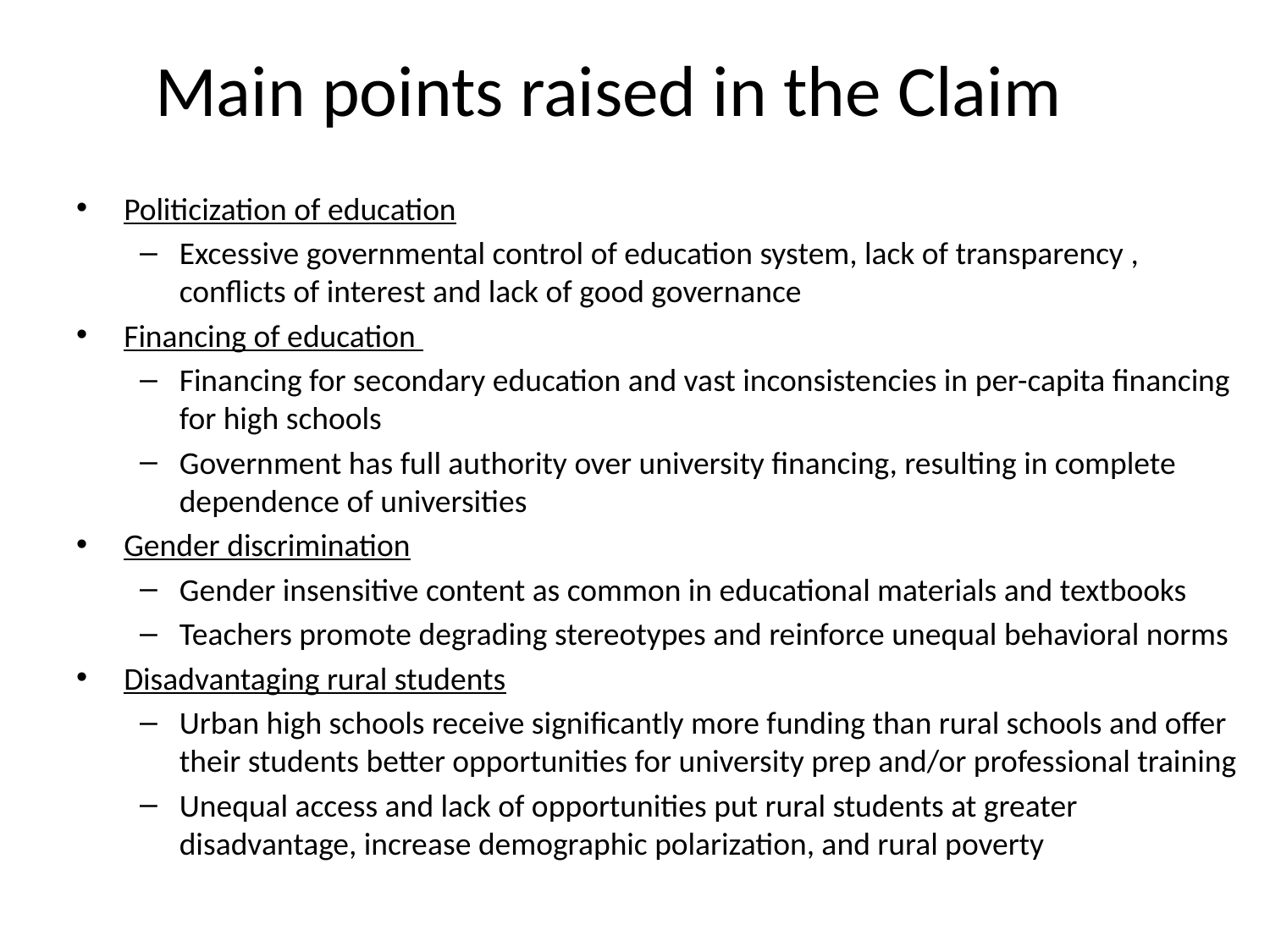

# Main points raised in the Claim

Politicization of education
Excessive governmental control of education system, lack of transparency ,  conflicts of interest and lack of good governance
Financing of education
Financing for secondary education and vast inconsistencies in per-capita financing for high schools
Government has full authority over university financing, resulting in complete dependence of universities
Gender discrimination
Gender insensitive content as common in educational materials and textbooks
Teachers promote degrading stereotypes and reinforce unequal behavioral norms
Disadvantaging rural students
Urban high schools receive significantly more funding than rural schools and offer their students better opportunities for university prep and/or professional training
Unequal access and lack of opportunities put rural students at greater disadvantage, increase demographic polarization, and rural poverty